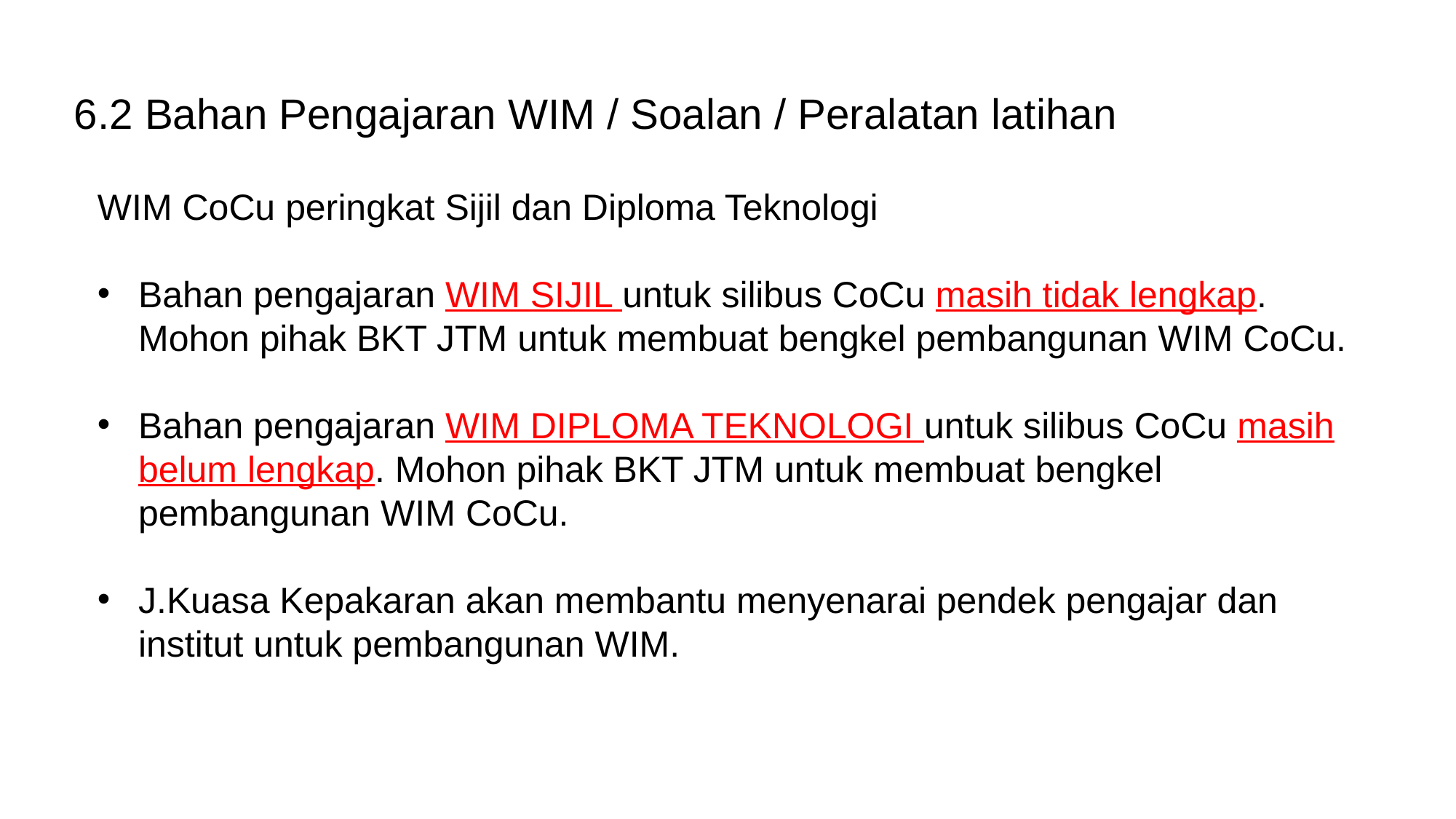

6.2 Bahan Pengajaran WIM / Soalan / Peralatan latihan
WIM CoCu peringkat Sijil dan Diploma Teknologi

Bahan pengajaran WIM SIJIL untuk silibus CoCu masih tidak lengkap. Mohon pihak BKT JTM untuk membuat bengkel pembangunan WIM CoCu.

Bahan pengajaran WIM DIPLOMA TEKNOLOGI untuk silibus CoCu masih belum lengkap. Mohon pihak BKT JTM untuk membuat bengkel pembangunan WIM CoCu.

J.Kuasa Kepakaran akan membantu menyenarai pendek pengajar dan institut untuk pembangunan WIM.